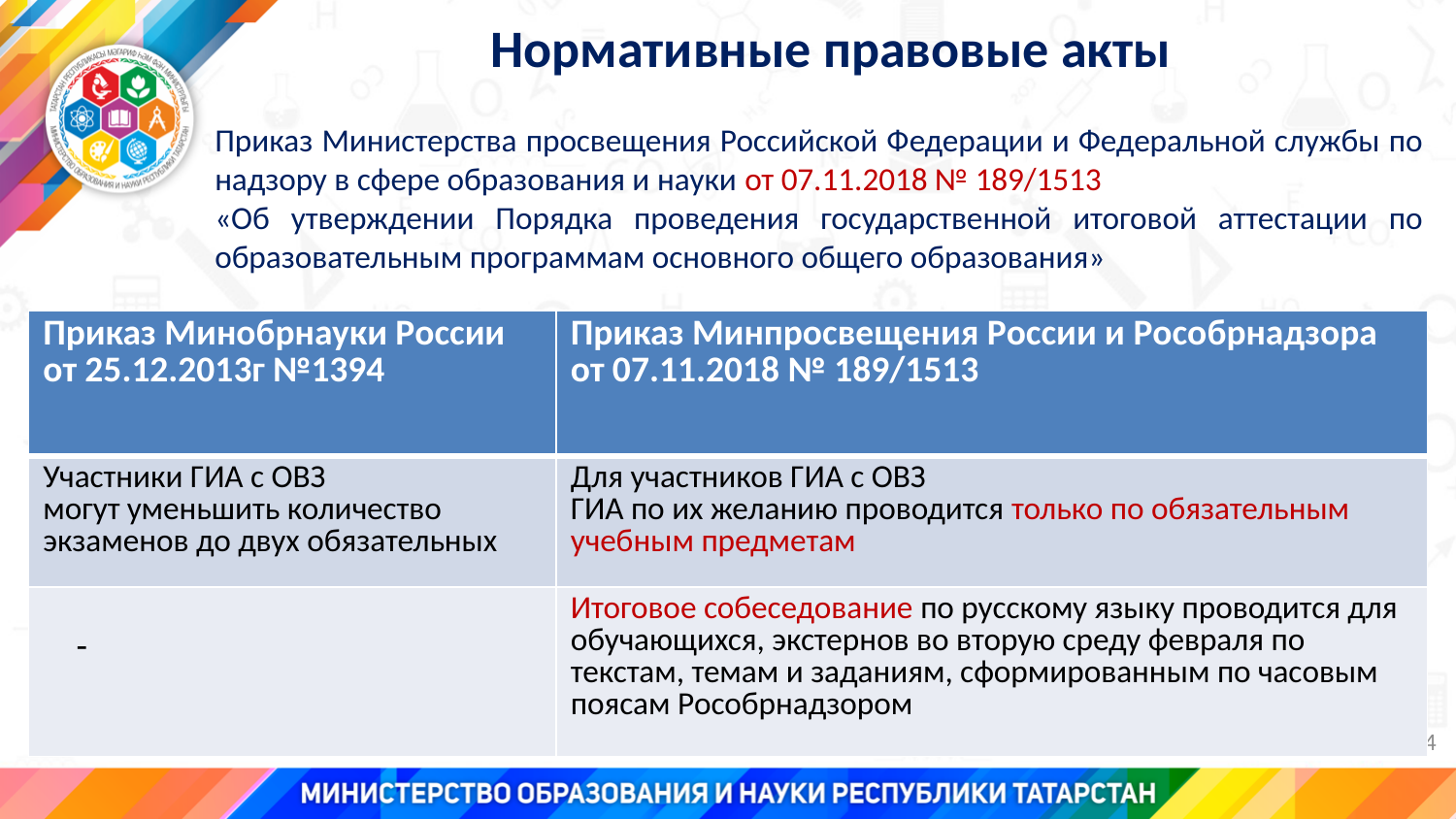

Нормативные правовые акты
Приказ Министерства просвещения Российской Федерации и Федеральной службы по надзору в сфере образования и науки от 07.11.2018 № 189/1513
«Об утверждении Порядка проведения государственной итоговой аттестации по образовательным программам основного общего образования»
| Приказ Минобрнауки России от 25.12.2013г №1394 | Приказ Минпросвещения России и Рособрнадзора от 07.11.2018 № 189/1513 |
| --- | --- |
| Участники ГИА с ОВЗ могут уменьшить количество экзаменов до двух обязательных | Для участников ГИА с ОВЗ ГИА по их желанию проводится только по обязательным учебным предметам |
| - | Итоговое собеседование по русскому языку проводится для обучающихся, экстернов во вторую среду февраля по текстам, темам и заданиям, сформированным по часовым поясам Рособрнадзором |
4